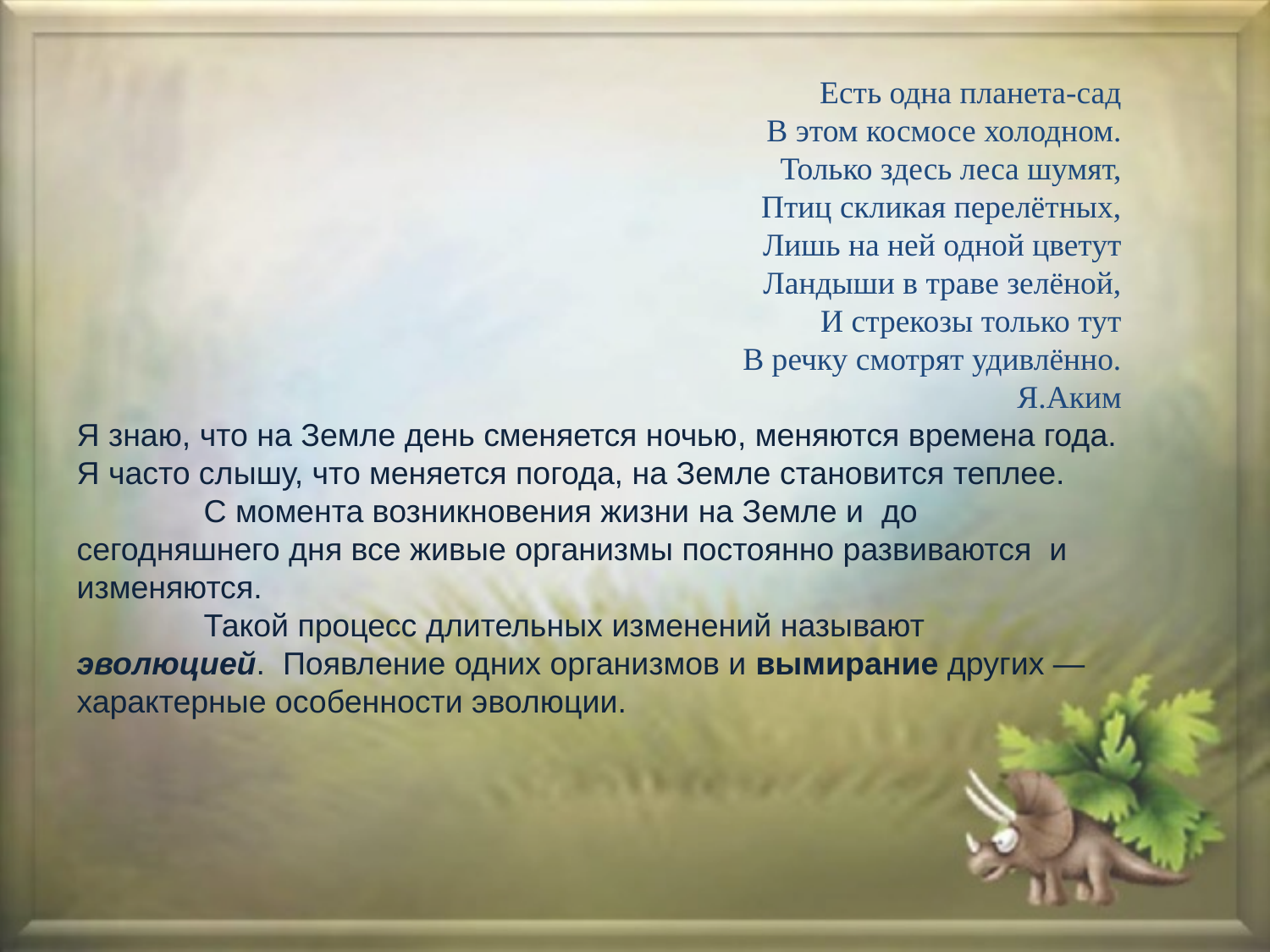

Есть одна планета-сад
В этом космосе холодном.
Только здесь леса шумят,
Птиц скликая перелётных,
Лишь на ней одной цветут
Ландыши в траве зелёной,
И стрекозы только тут
В речку смотрят удивлённо.
Я.Аким
Я знаю, что на Земле день сменяется ночью, меняются времена года. Я часто слышу, что меняется погода, на Земле становится теплее.
	С момента возникновения жизни на Земле и  до сегодняшнего дня все живые организмы постоянно развиваются  и изменяются.
	Такой процесс длительных изменений называют эволюцией.  Появление одних организмов и вымирание других — характерные особенности эволюции.